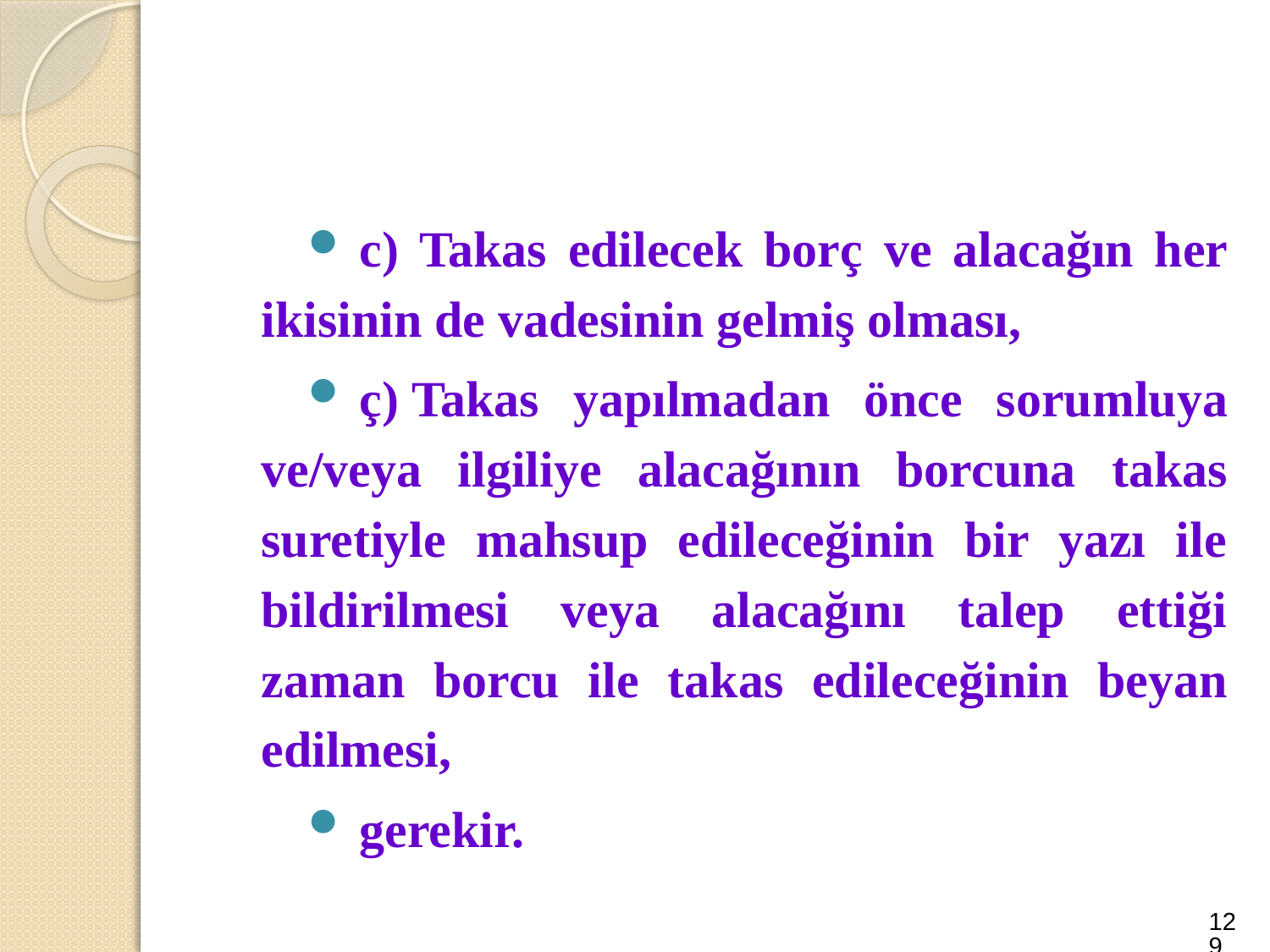

#
c) Takas edilecek borç ve alacağın her ikisinin de vadesinin gelmiş olması,
ç) Takas yapılmadan önce sorumluya ve/veya ilgiliye alacağının borcuna takas suretiyle mahsup edileceğinin bir yazı ile bildirilmesi veya alacağını talep ettiği zaman borcu ile takas edileceğinin beyan edilmesi,
gerekir.

129